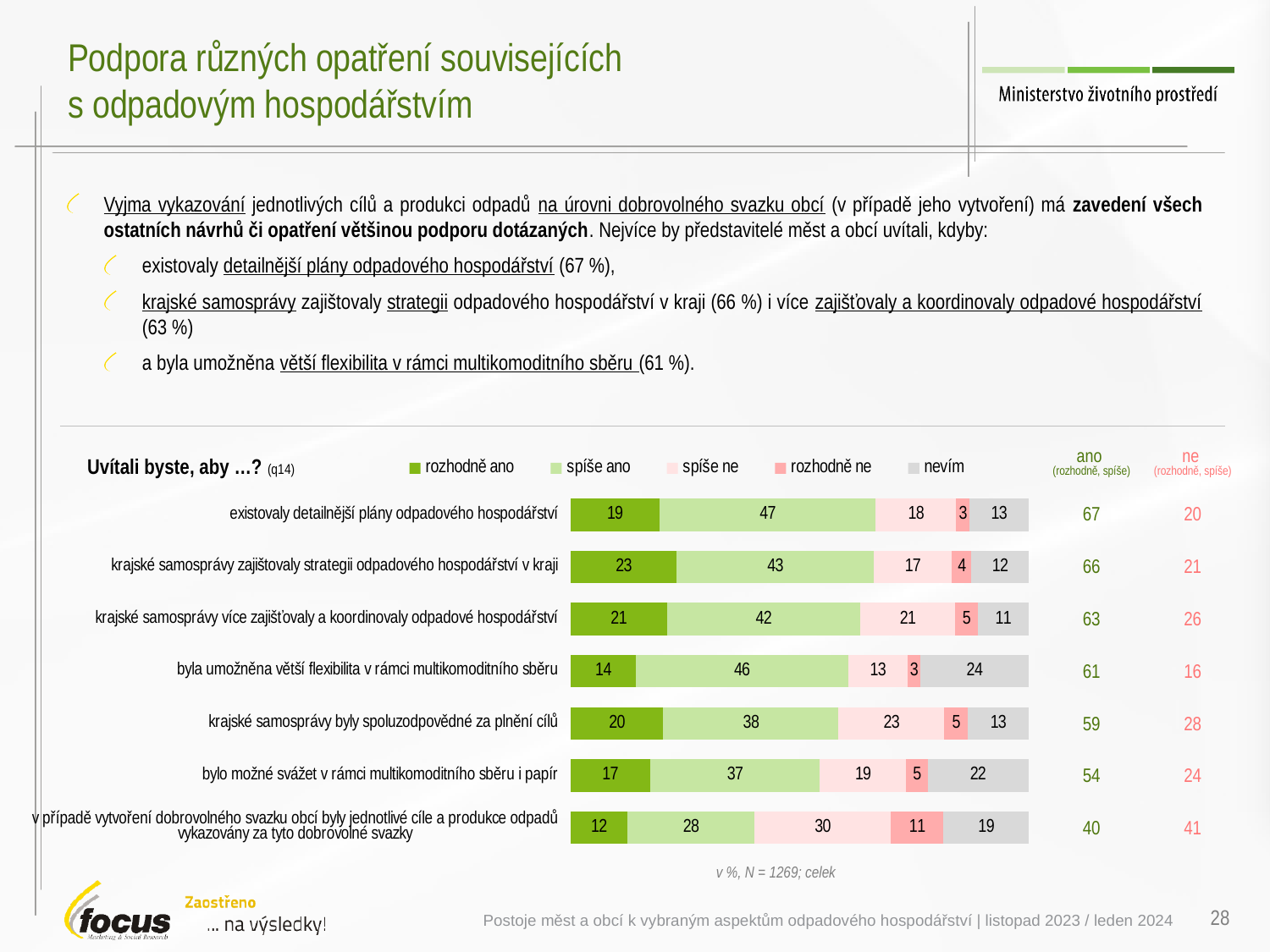

# Podpora různých opatření souvisejících s odpadovým hospodářstvím
Vyjma vykazování jednotlivých cílů a produkci odpadů na úrovni dobrovolného svazku obcí (v případě jeho vytvoření) má zavedení všech ostatních návrhů či opatření většinou podporu dotázaných. Nejvíce by představitelé měst a obcí uvítali, kdyby:
existovaly detailnější plány odpadového hospodářství (67 %),
krajské samosprávy zajištovaly strategii odpadového hospodářství v kraji (66 %) i více zajišťovaly a koordinovaly odpadové hospodářství (63 %)
a byla umožněna větší flexibilita v rámci multikomoditního sběru (61 %).

### Chart

| Category | rozhodně ano | spíše ano | spíše ne | rozhodně ne | nevím |
|---|---|---|---|---|---|
| existovaly detailnější plány odpadového hospodářství | 19.4712289727 | 47.13756003479 | 17.57477424998 | 2.858455427451 | 12.95798131507 |
| krajské samosprávy zajištovaly strategii odpadového hospodářství v kraji | 23.22214662351 | 42.92209991587 | 17.12844955438 | 4.247404913975 | 12.47989899227 |
| krajské samosprávy více zajišťovaly a koordinovaly odpadové hospodářství | 21.09414609714 | 42.16976098801 | 20.71551828457 | 4.90765920732 | 11.11291542296 |
| byla umožněna větší flexibilita v rámci multikomoditního sběru | 14.36335879123 | 46.20597833605 | 13.00458272473 | 2.804669588643 | 23.62141055935 |
| krajské samosprávy byly spoluzodpovědné za plnění cílů | 20.28264370751 | 38.22469729495 | 23.0938554214 | 5.122174342537 | 13.2766292336 |
| bylo možné svážet v rámci multikomoditního sběru i papír | 17.38238720274 | 37.01385370463 | 18.89200563927 | 4.641178064598 | 22.07057538876 |
| v případě vytvoření dobrovolného svazku obcí byly jednotlivé cíle a produkce odpadů vykazovány za tyto dobrovolné svazky | 12.4581446365 | 27.76374020685 | 29.69995923232 | 11.49373230134 | 18.584423623 |
| ano (rozhodně, spíše) | ne (rozhodně, spíše) |  |
| --- | --- | --- |
| 67 | 20 |  |
| 66 | 21 |  |
| 63 | 26 |  |
| 61 | 16 |  |
| 59 | 28 |  |
| 54 | 24 |  |
| 40 | 41 |  |
Uvítali byste, aby …? (q14)
v %, N = 1269; celek